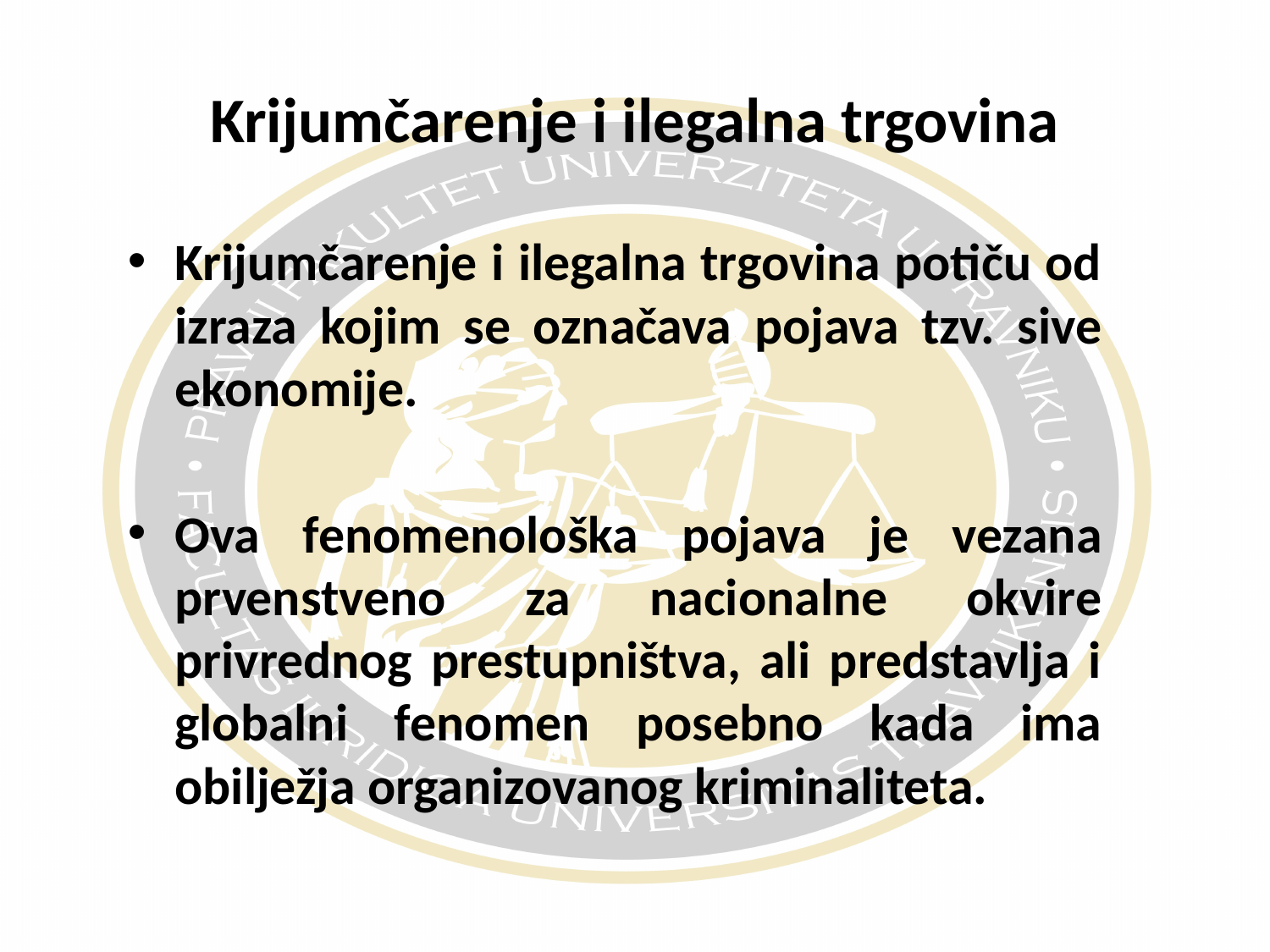

# Krijumčarenje i ilegalna trgovina
Krijumčarenje i ilegalna trgovina potiču od izraza kojim se označava pojava tzv. sive ekonomije.

Ova fenomenološka pojava je vezana prvenstveno za nacionalne okvire privrednog prestupništva, ali predstavlja i globalni fenomen posebno kada ima obilježja organizovanog kriminaliteta.